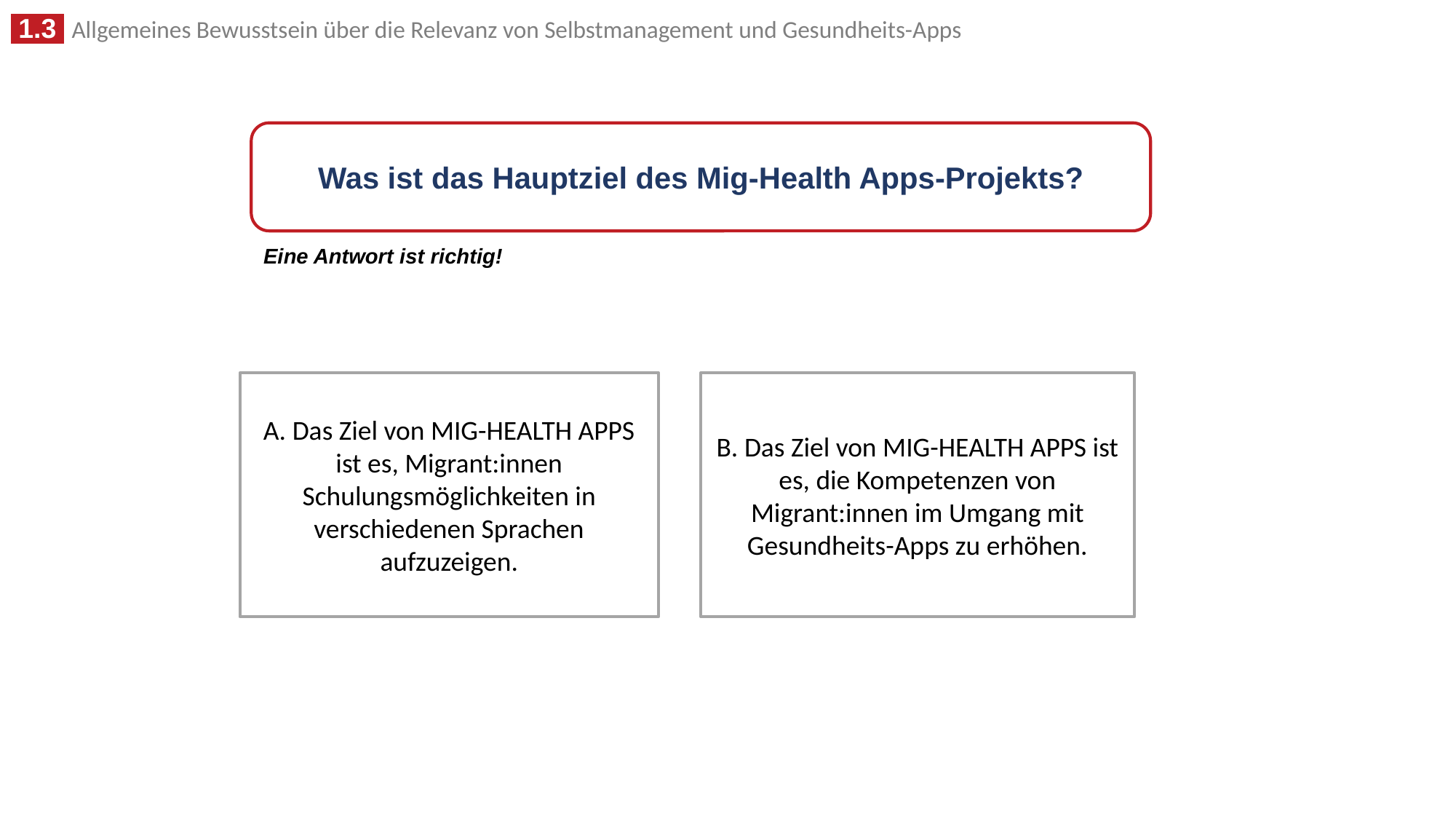

Was ist das Hauptziel des Mig-Health Apps-Projekts?
Eine Antwort ist richtig!
A. Das Ziel von MIG-HEALTH APPS ist es, Migrant:innen Schulungsmöglichkeiten in verschiedenen Sprachen aufzuzeigen.
B. Das Ziel von MIG-HEALTH APPS ist es, die Kompetenzen von Migrant:innen im Umgang mit Gesundheits-Apps zu erhöhen.